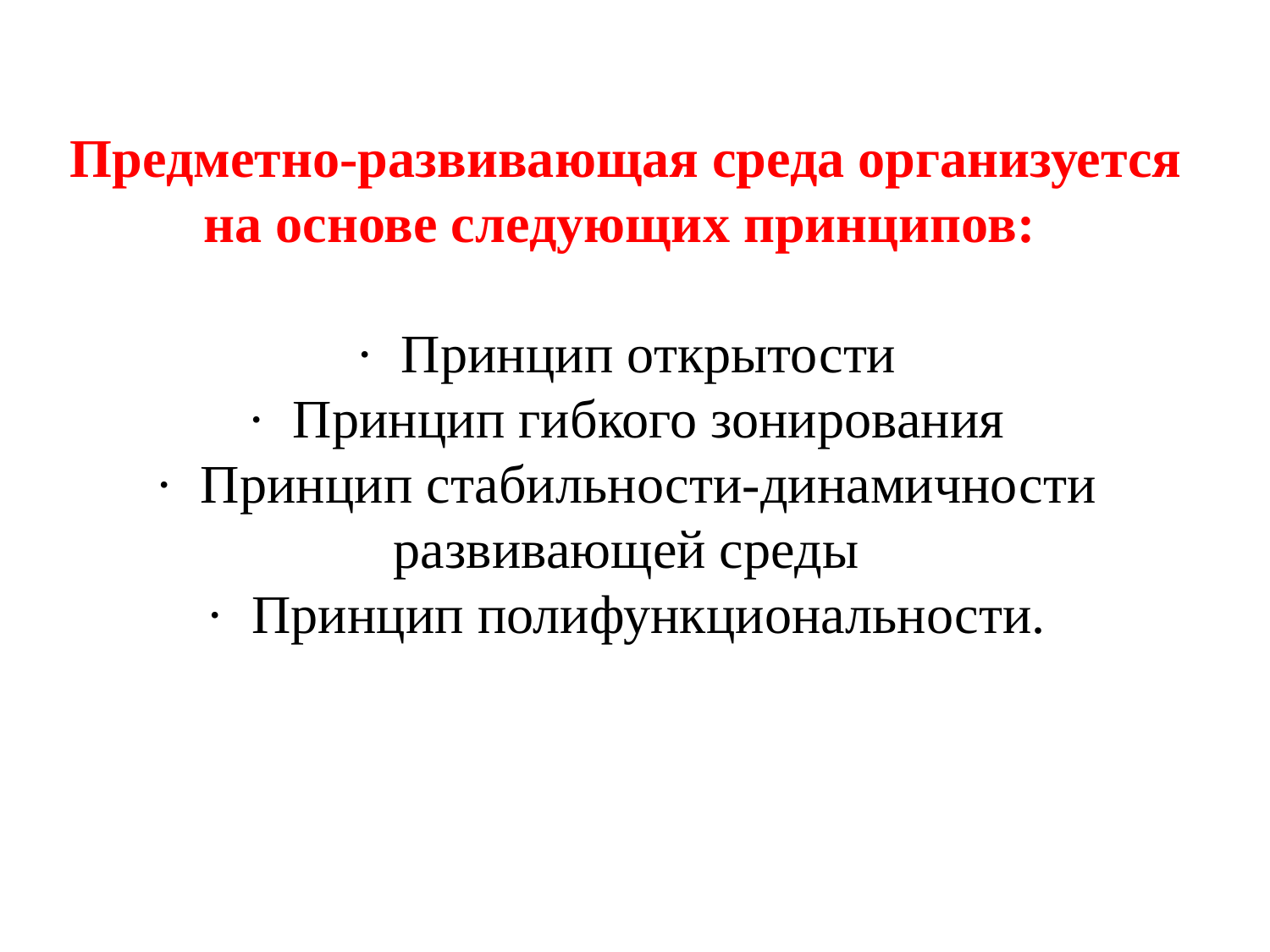

# Предметно-развивающая среда организуется на основе следующих принципов: ·  Принцип открытости ·  Принцип гибкого зонирования ·  Принцип стабильности-динамичности развивающей среды ·  Принцип полифункциональности.